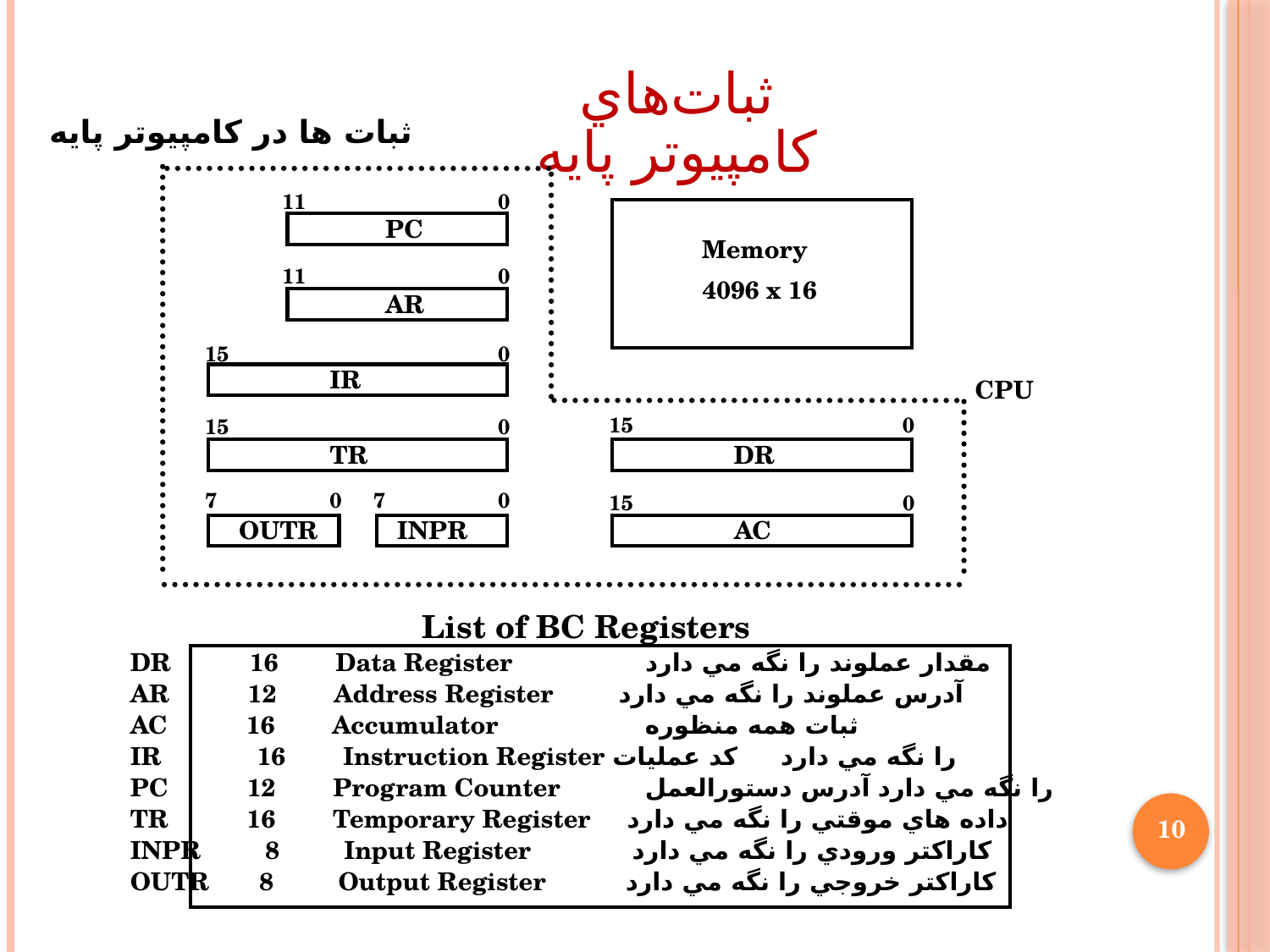

# ثبات‌هاي کامپيوتر پايه
ثبات ها در کامپيوتر پايه

11
0

PC

Memory

11
0
4096 x 16
AR

15
0
IR

CPU

15
0
15
0
TR
DR

7
0
7
0
15
0
OUTR
INPR
AC

List of BC Registers
DR           16        Data Register	 مقدار عملوند را نگه مي دارد
AR           12        Address Register         آدرس عملوند را نگه مي دارد
AC           16        Accumulator	 	 ثبات همه منظوره
IR	16        Instruction Register را نگه مي دارد     کد عمليات
PC           12        Program Counter	 را نگه مي دارد آدرس دستورالعمل
TR           16        Temporary Register     داده هاي موقتي را نگه مي دارد
INPR         8         Input Register              کاراکتر ورودي را نگه مي دارد
OUTR       8         Output Register           کاراکتر خروجي را نگه مي دارد

10